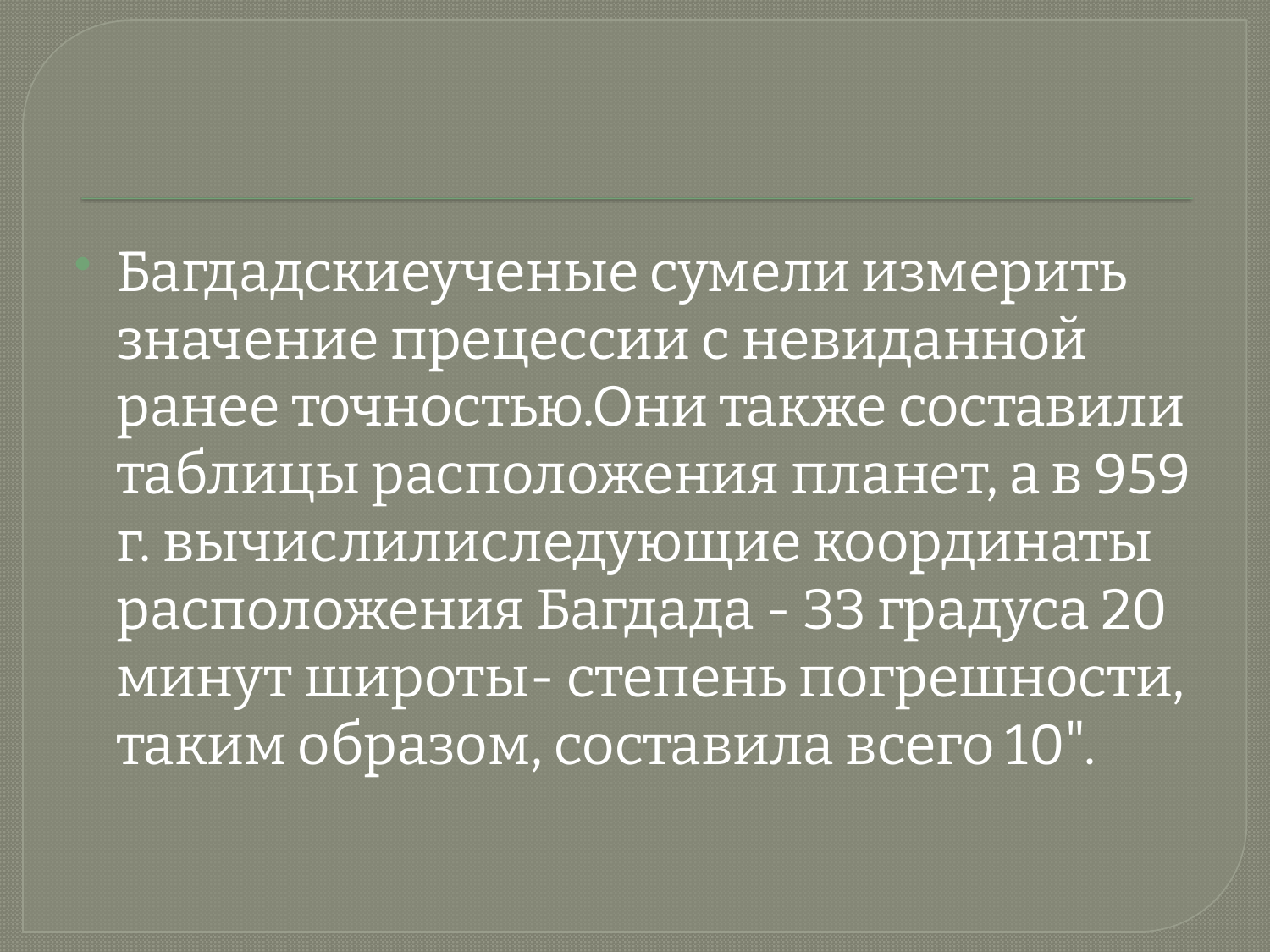

Багдадскиеученые сумели измерить значение прецессии с невиданной ранее точностью.Они также составили таблицы расположения планет, а в 959 г. вычислилиследующие координаты расположения Багдада - 33 градуса 20 минут широты- степень погрешности, таким образом, составила всего 10".